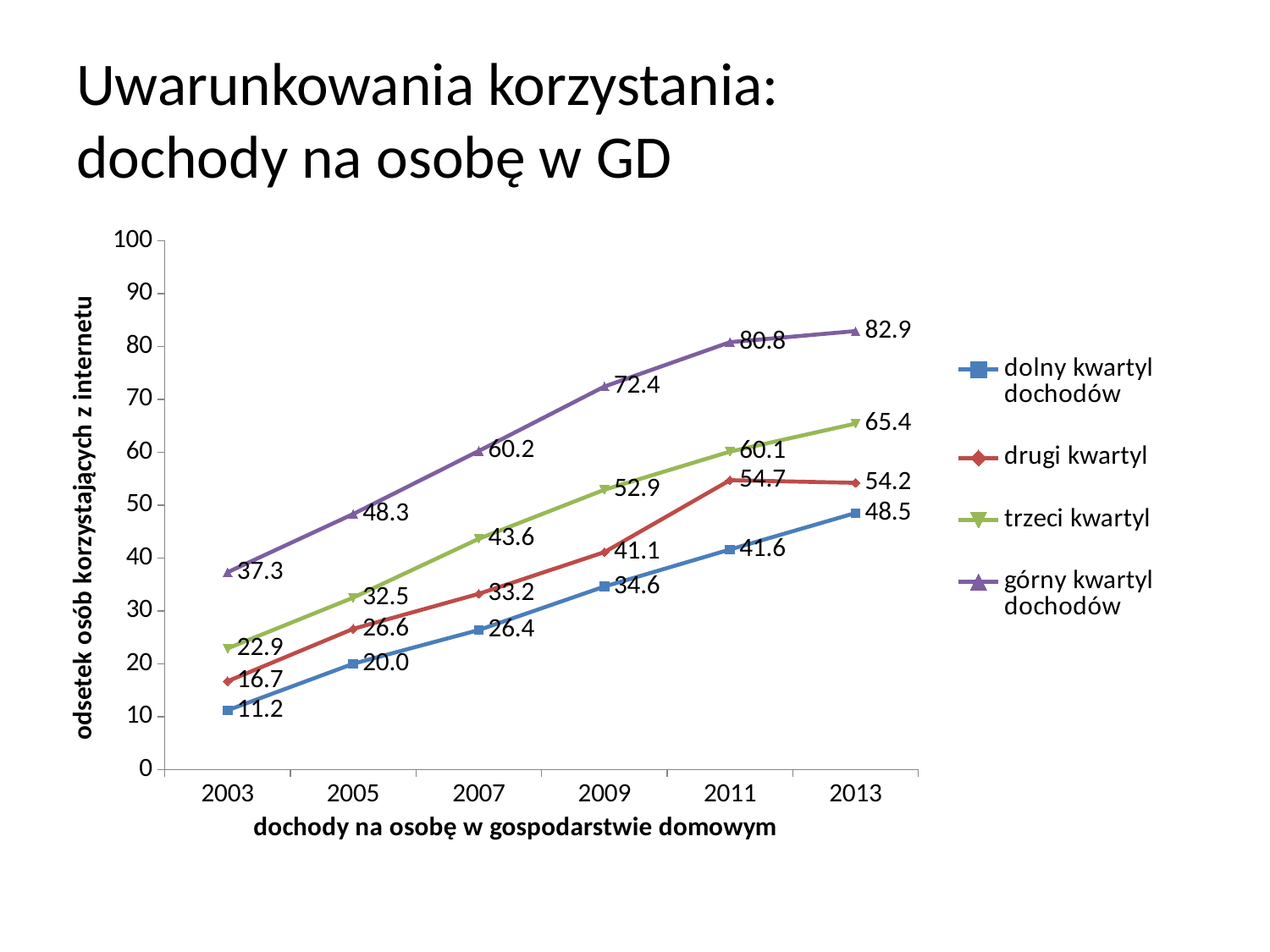

# Uwarunkowania korzystania: dochody na osobę w GD

### Chart

| Category | dolny kwartyl dochodów | drugi kwartyl | trzeci kwartyl | górny kwartyl dochodów |
|---|---|---|---|---|
| 2003 | 11.2 | 16.7 | 22.9 | 37.300000000000004 |
| 2005 | 20.0 | 26.6 | 32.5 | 48.3 |
| 2007 | 26.38058389025677 | 33.216415292879745 | 43.630017452006975 | 60.22330774598746 |
| 2009 | 34.6 | 41.1 | 52.9 | 72.4 |
| 2011 | 41.6 | 54.7 | 60.1 | 80.8 |
| 2013 | 48.5 | 54.2 | 65.4 | 82.9 |